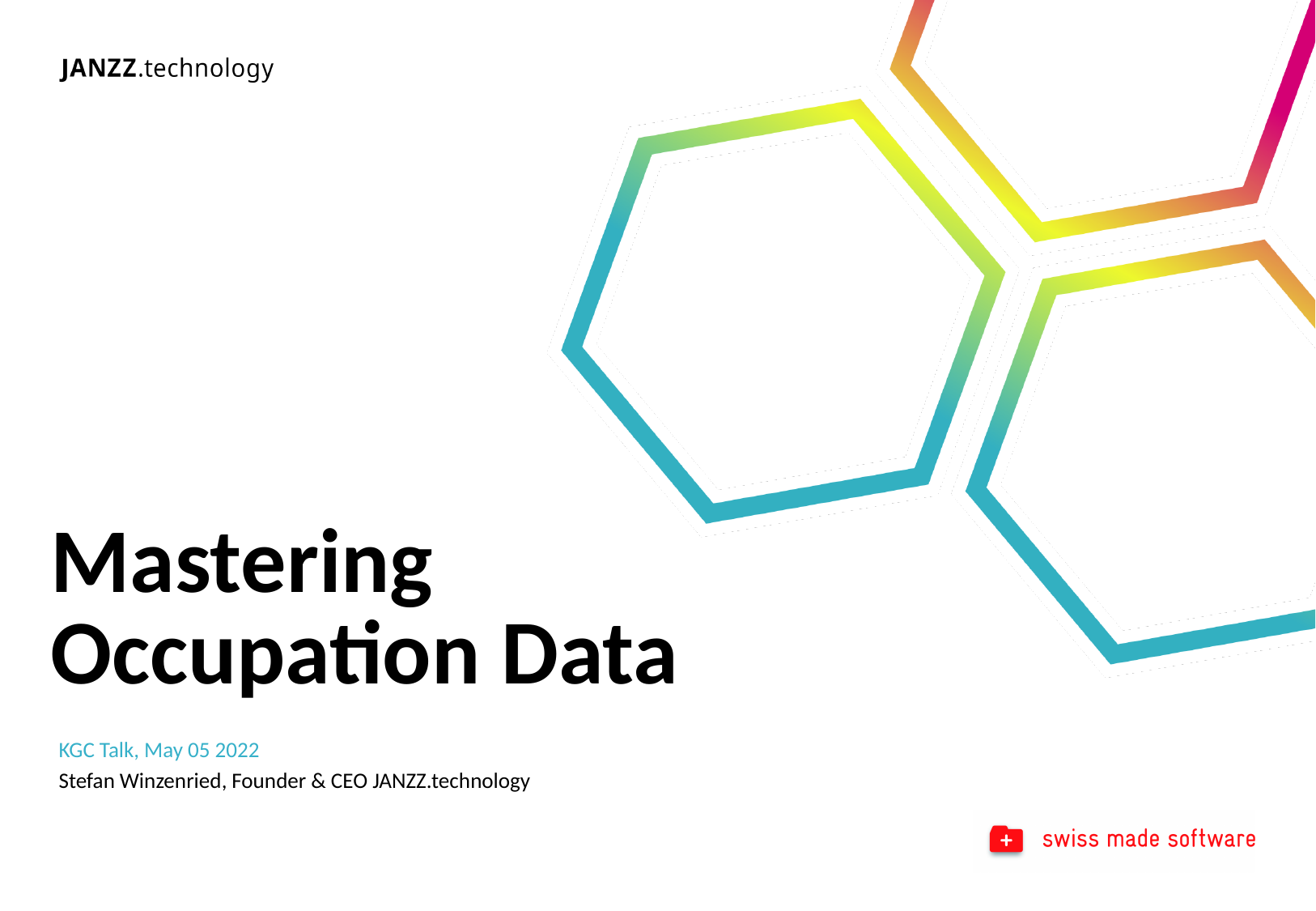

# Mastering Occupation Data
KGC Talk, May 05 2022
Stefan Winzenried, Founder & CEO JANZZ.technology